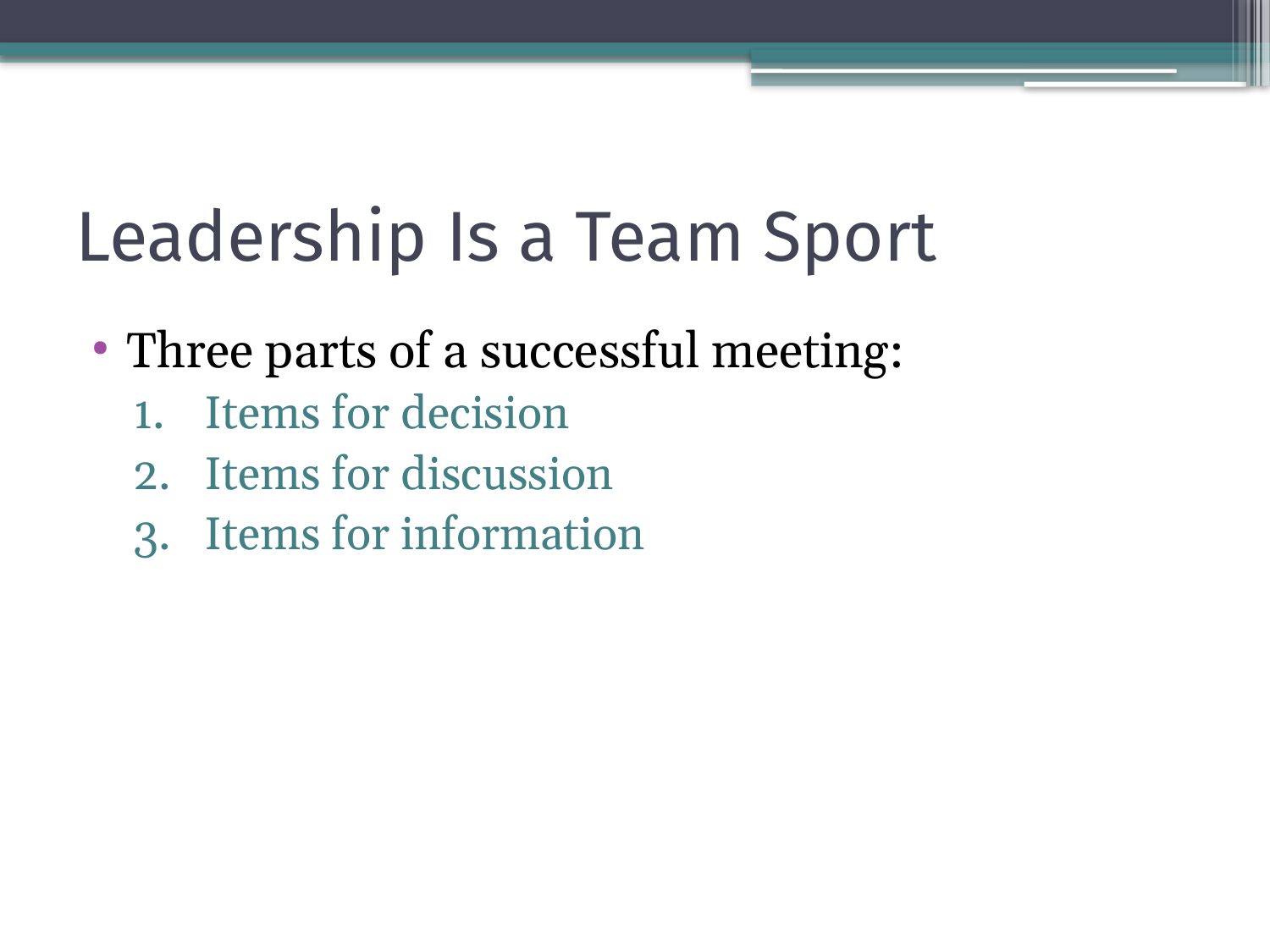

# Leadership Is a Team Sport
Three parts of a successful meeting:
Items for decision
Items for discussion
Items for information